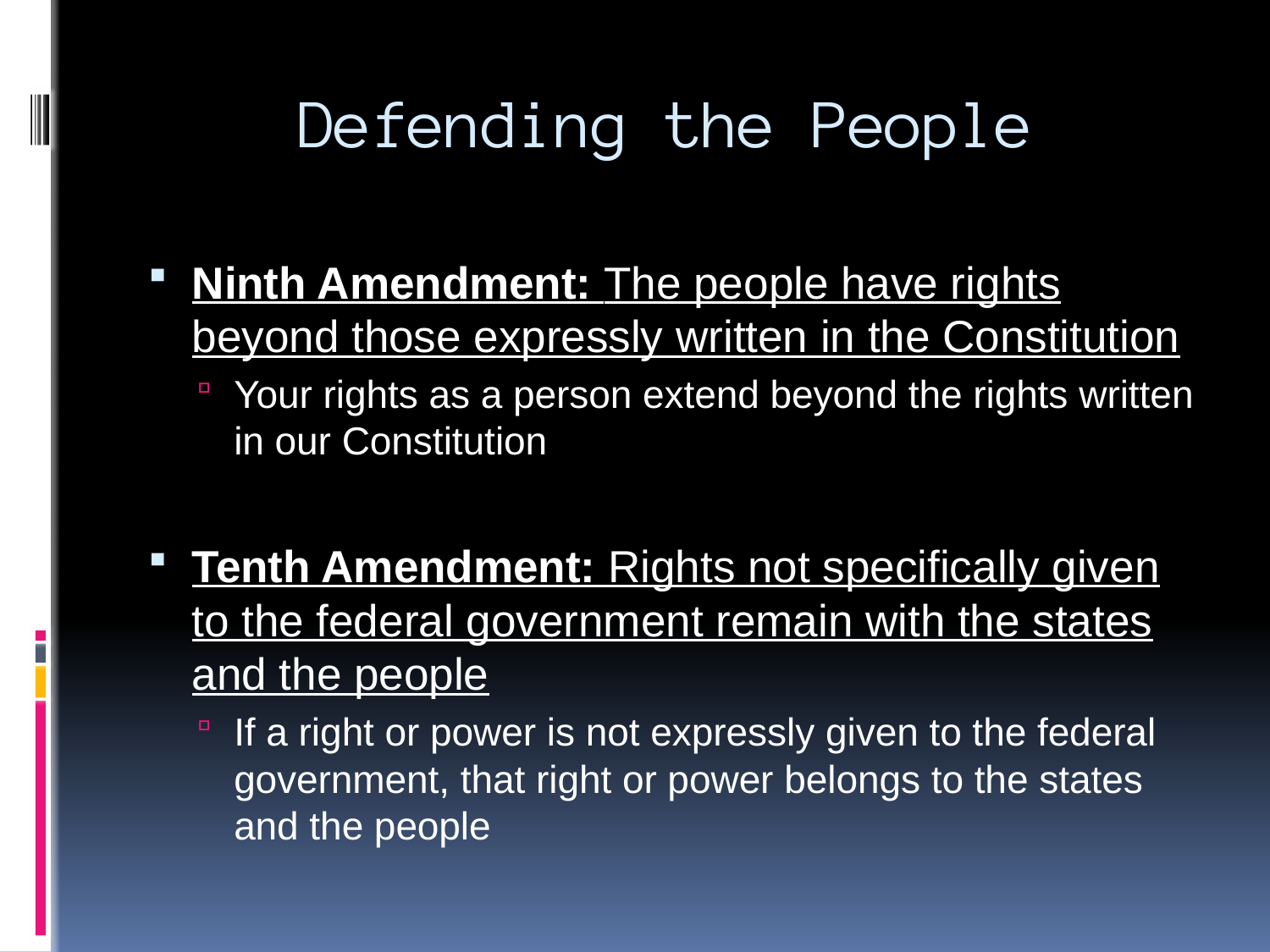

# Defending the People
Ninth Amendment: The people have rights beyond those expressly written in the Constitution
Your rights as a person extend beyond the rights written in our Constitution

Tenth Amendment: Rights not specifically given to the federal government remain with the states and the people
If a right or power is not expressly given to the federal government, that right or power belongs to the states and the people